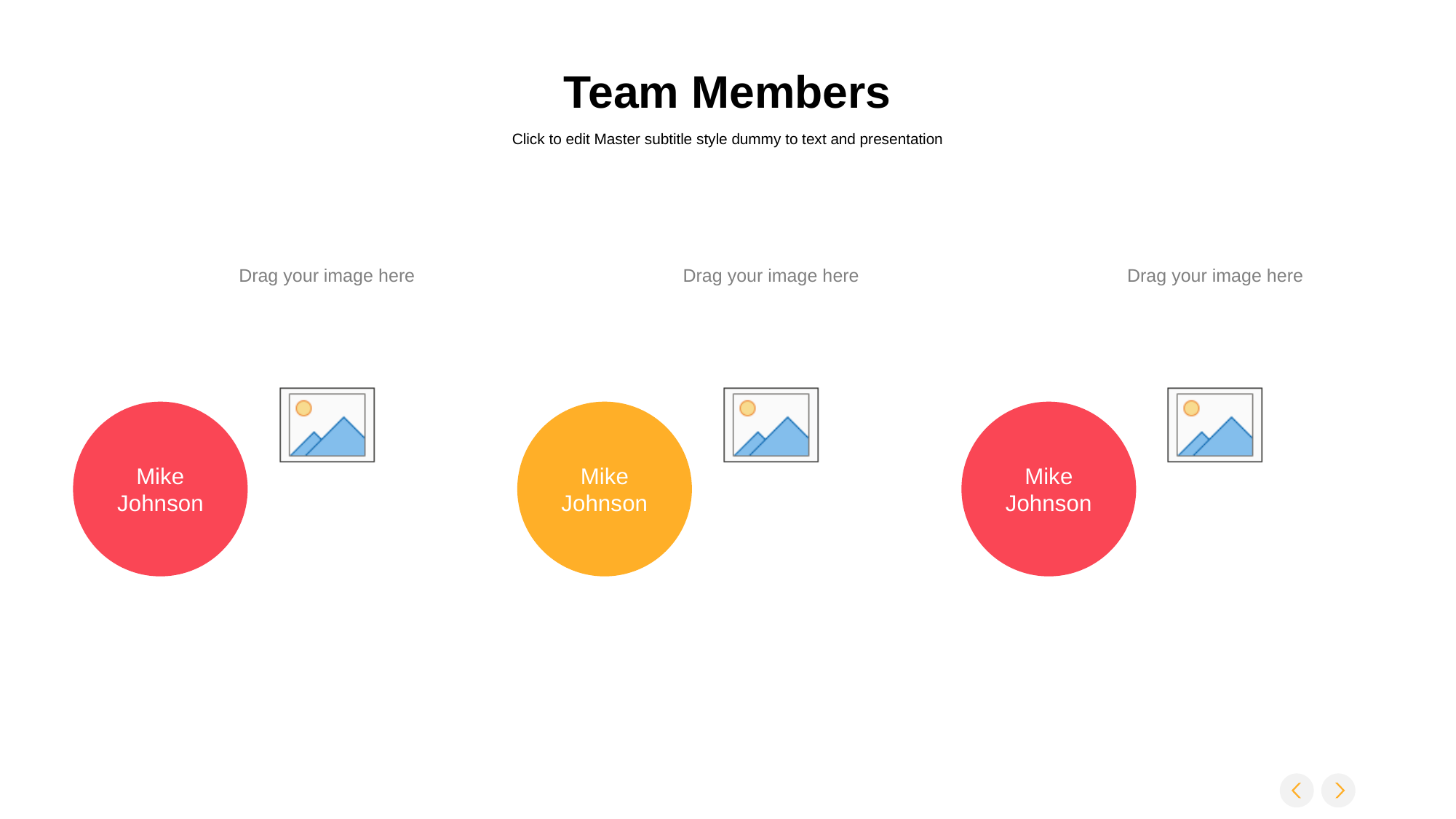

Team Members
Click to edit Master subtitle style dummy to text and presentation

Mike
Johnson

Mike
Johnson

Mike
Johnson